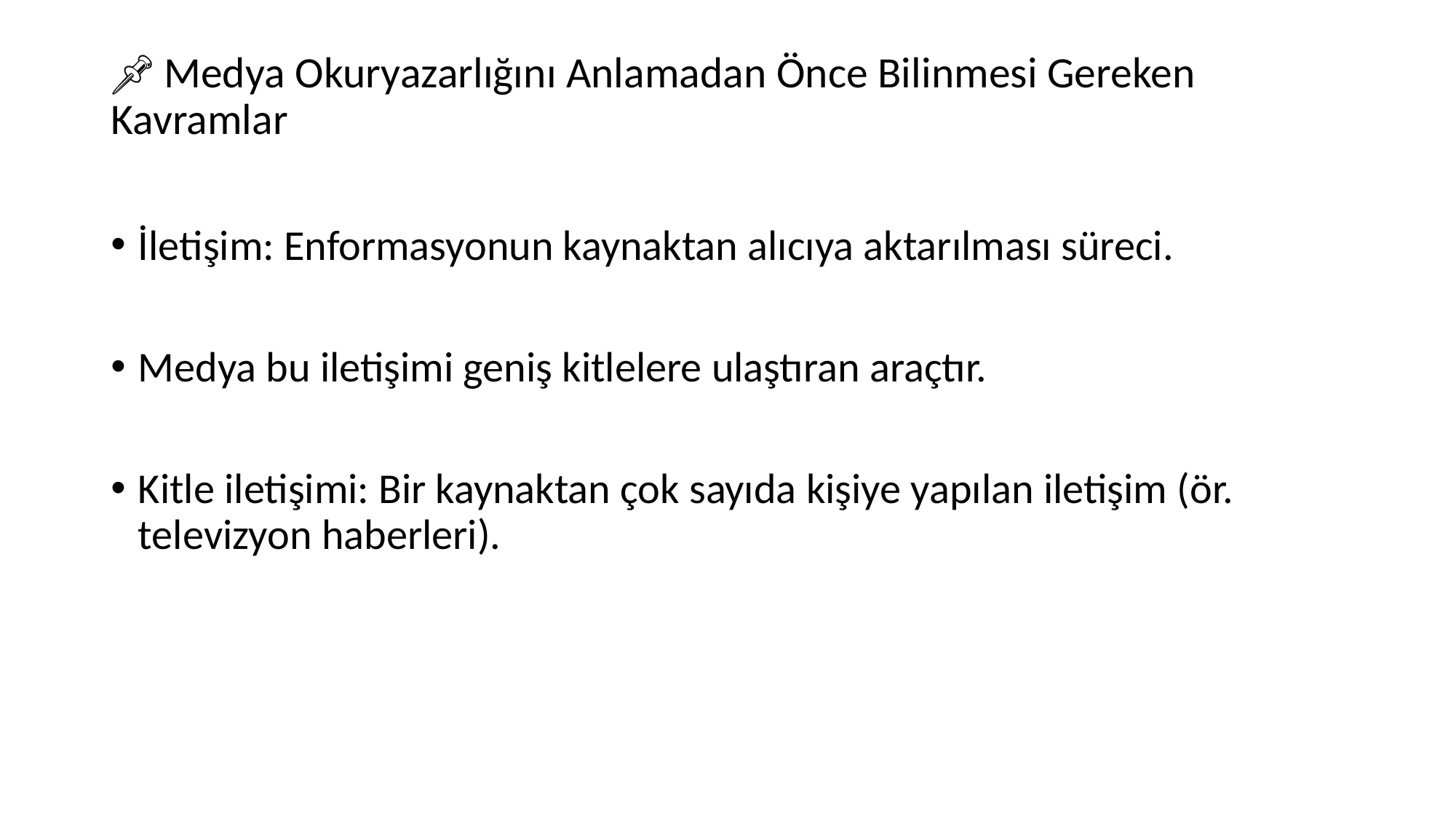

# 📌 Medya Okuryazarlığını Anlamadan Önce Bilinmesi Gereken Kavramlar
İletişim: Enformasyonun kaynaktan alıcıya aktarılması süreci.

Medya bu iletişimi geniş kitlelere ulaştıran araçtır.

Kitle iletişimi: Bir kaynaktan çok sayıda kişiye yapılan iletişim (ör. televizyon haberleri).